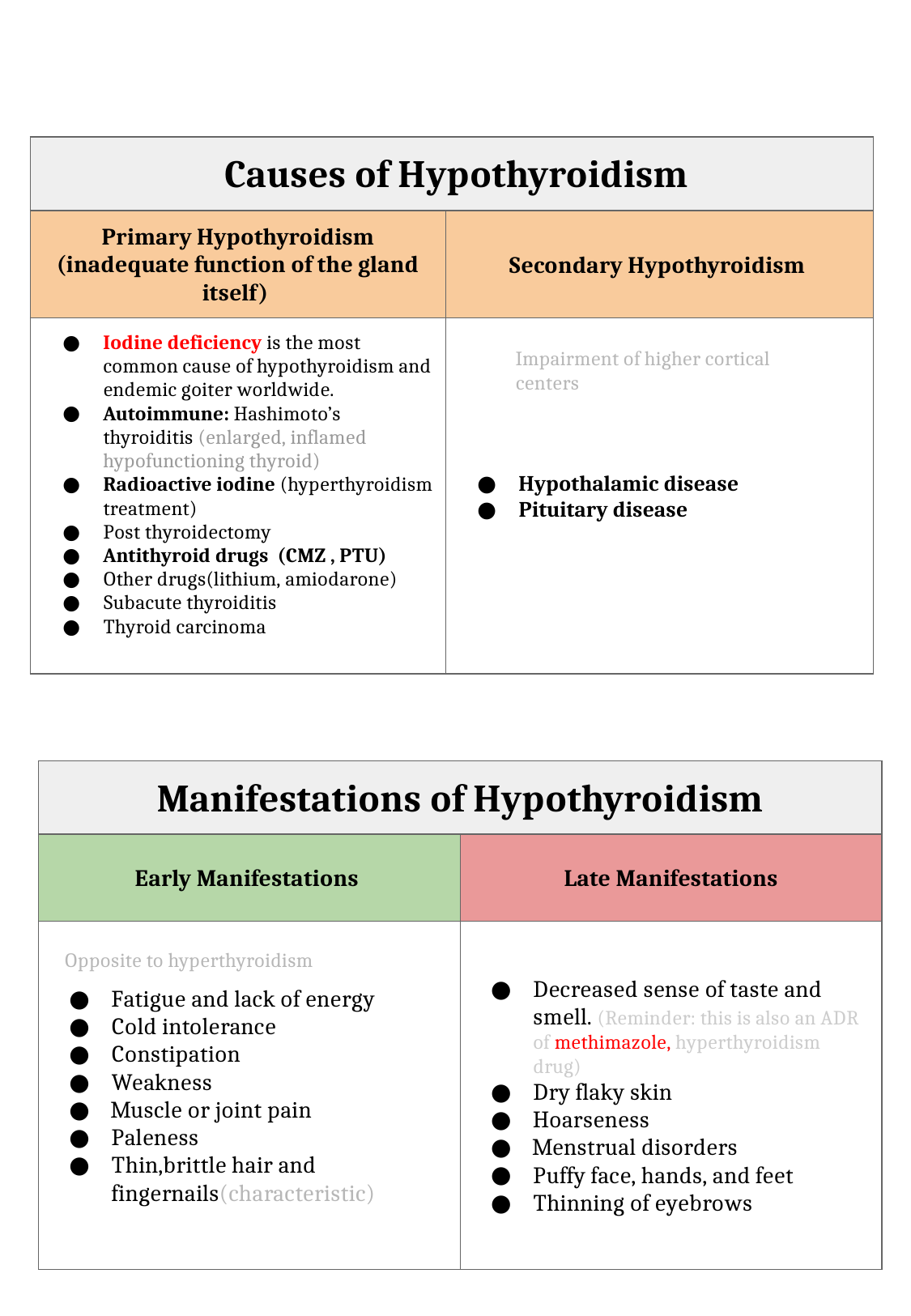

| Causes of Hypothyroidism |  |
| --- | --- |
| Primary Hypothyroidism (inadequate function of the gland itself) | Secondary Hypothyroidism |
| Iodine deficiency is the most common cause of hypothyroidism and endemic goiter worldwide. Autoimmune: Hashimoto’s thyroiditis (enlarged, inflamed hypofunctioning thyroid) Radioactive iodine (hyperthyroidism treatment) Post thyroidectomy Antithyroid drugs (CMZ , PTU) Other drugs(lithium, amiodarone) Subacute thyroiditis Thyroid carcinoma | Hypothalamic disease Pituitary disease |
|  |  |
|  |  |
Impairment of higher cortical centers
| Manifestations of Hypothyroidism |  |
| --- | --- |
| Early Manifestations | Late Manifestations |
| Fatigue and lack of energy Cold intolerance Constipation Weakness Muscle or joint pain Paleness Thin,brittle hair and fingernails(characteristic) | Decreased sense of taste and smell. (Reminder: this is also an ADR of methimazole, hyperthyroidism drug) Dry flaky skin Hoarseness Menstrual disorders Puffy face, hands, and feet Thinning of eyebrows |
|  |  |
|  |  |
Opposite to hyperthyroidism